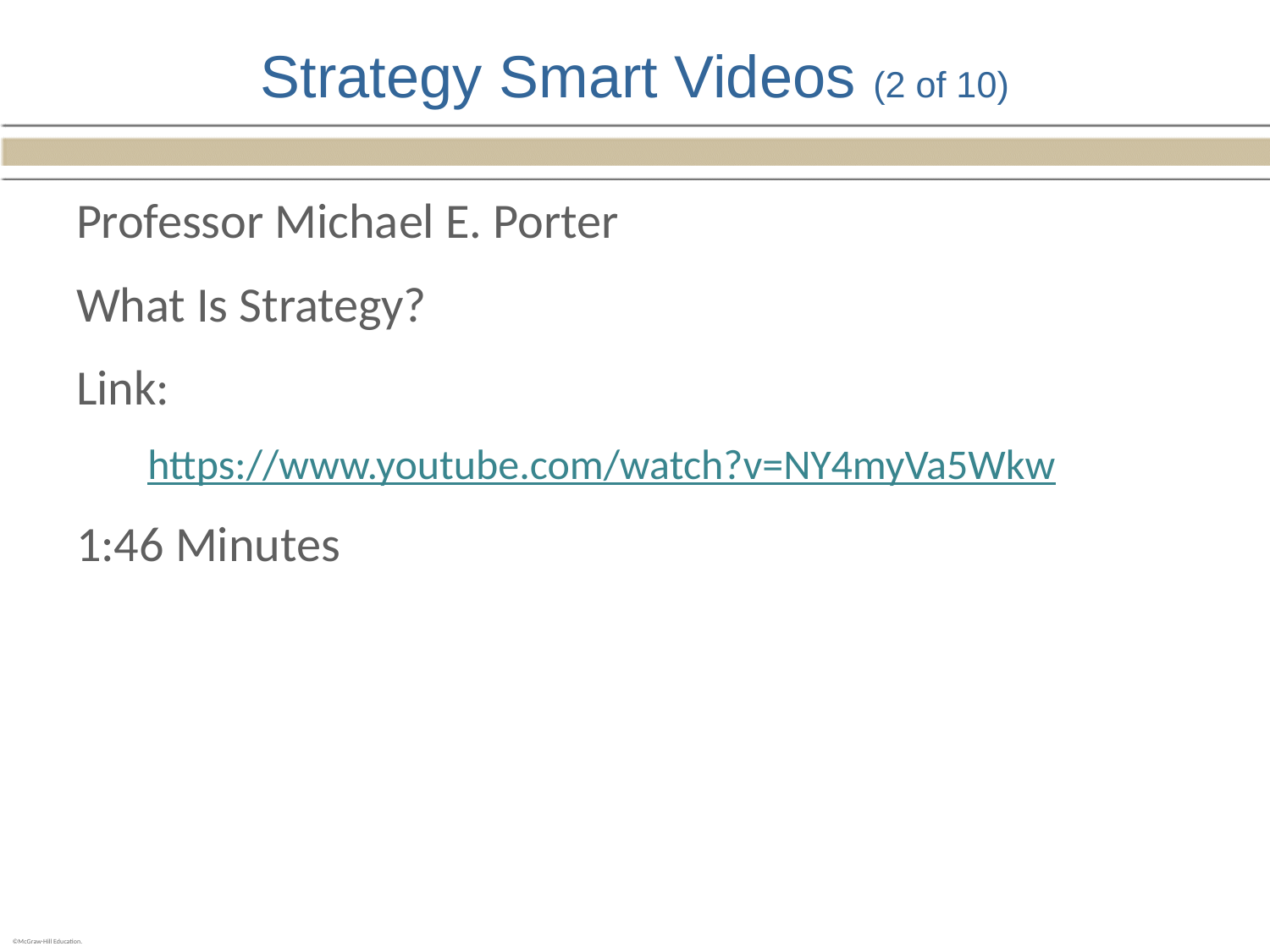

# Strategy Smart Videos (2 of 10)
Professor Michael E. Porter
What Is Strategy?
Link:
https://www.youtube.com/watch?v=NY4myVa5Wkw
1:46 Minutes